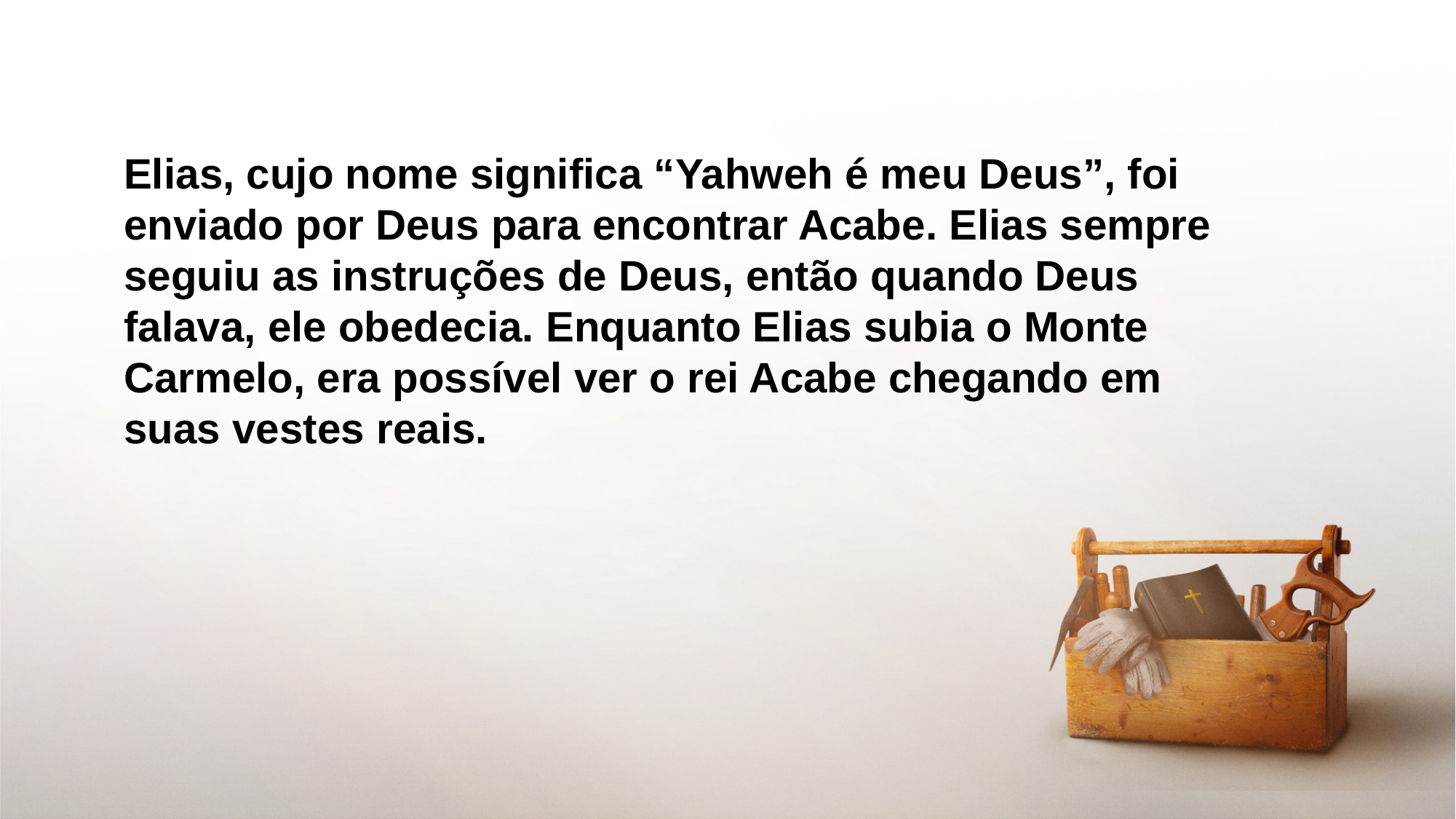

Elias, cujo nome significa “Yahweh é meu Deus”, foi enviado por Deus para encontrar Acabe. Elias sempre seguiu as instruções de Deus, então quando Deus falava, ele obedecia. Enquanto Elias subia o Monte Carmelo, era possível ver o rei Acabe chegando em suas vestes reais.